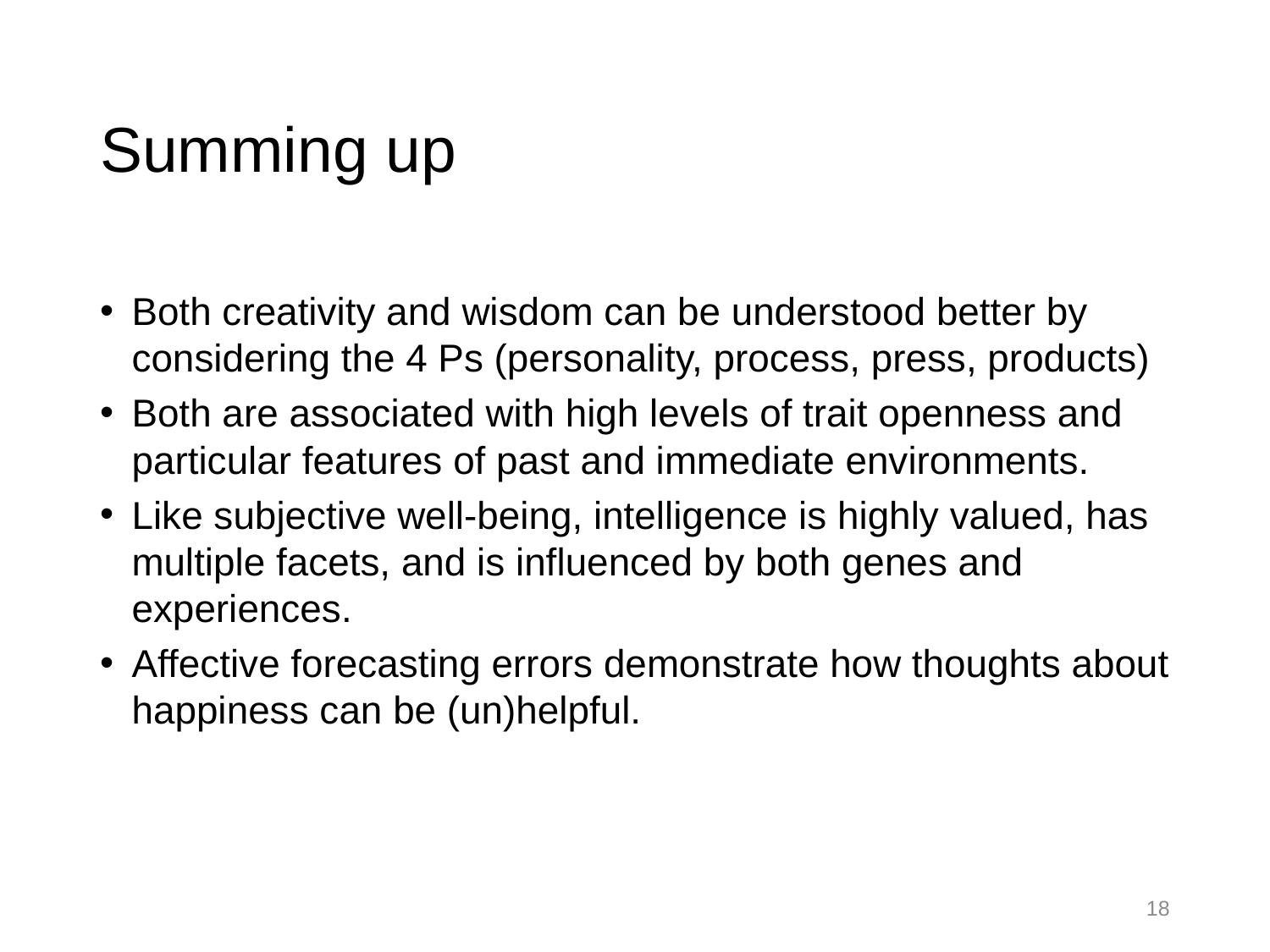

# Summing up
Both creativity and wisdom can be understood better by considering the 4 Ps (personality, process, press, products)
Both are associated with high levels of trait openness and particular features of past and immediate environments.
Like subjective well-being, intelligence is highly valued, has multiple facets, and is influenced by both genes and experiences.
Affective forecasting errors demonstrate how thoughts about happiness can be (un)helpful.
18